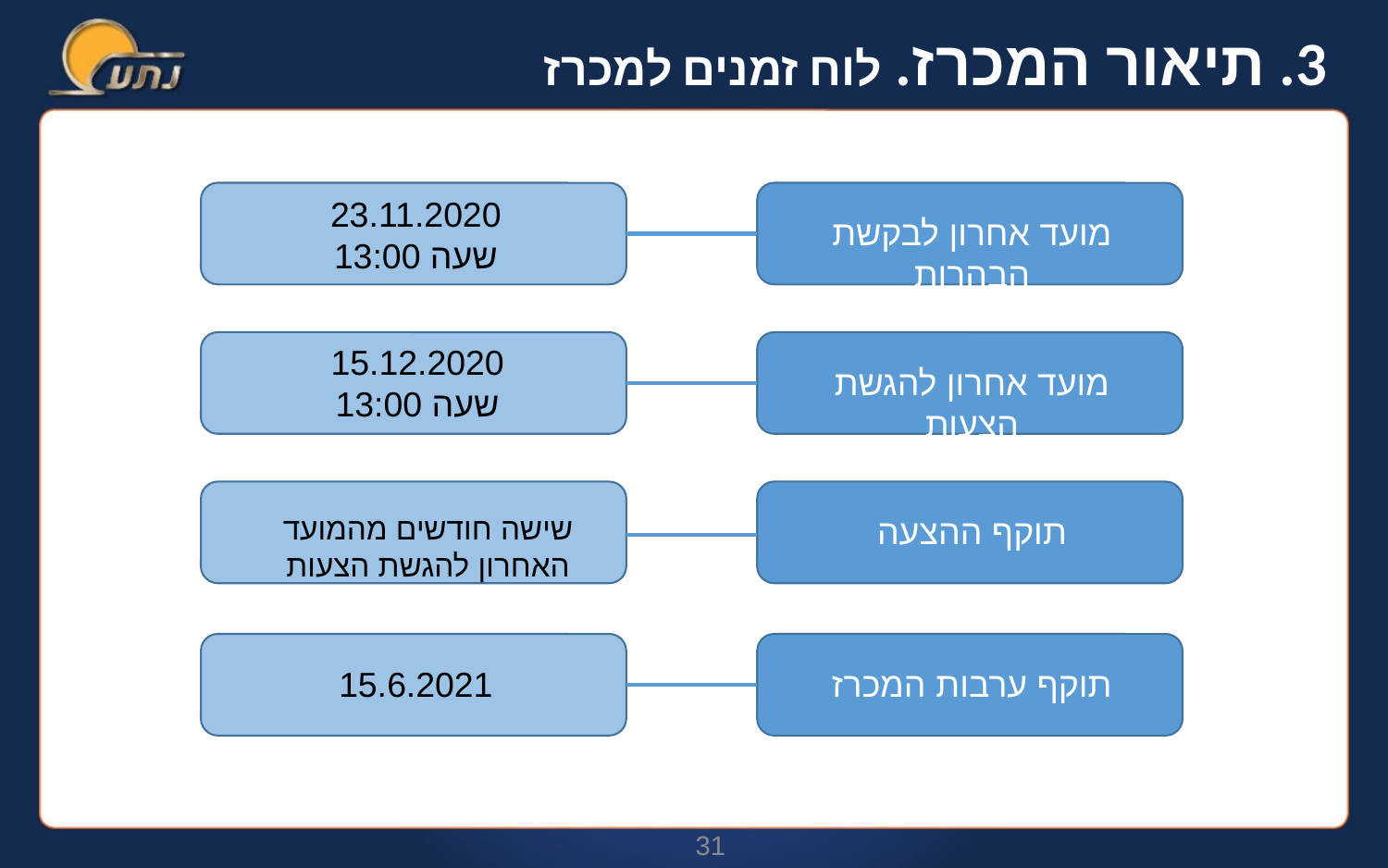

3. תיאור המכרז. לוח זמנים למכרז

23.11.2020
שעה 13:00
מועד אחרון לבקשת הבהרות

15.12.2020
שעה 13:00
מועד אחרון להגשת הצעות

שישה חודשים מהמועד האחרון להגשת הצעות
תוקף ההצעה

15.6.2021
תוקף ערבות המכרז
31